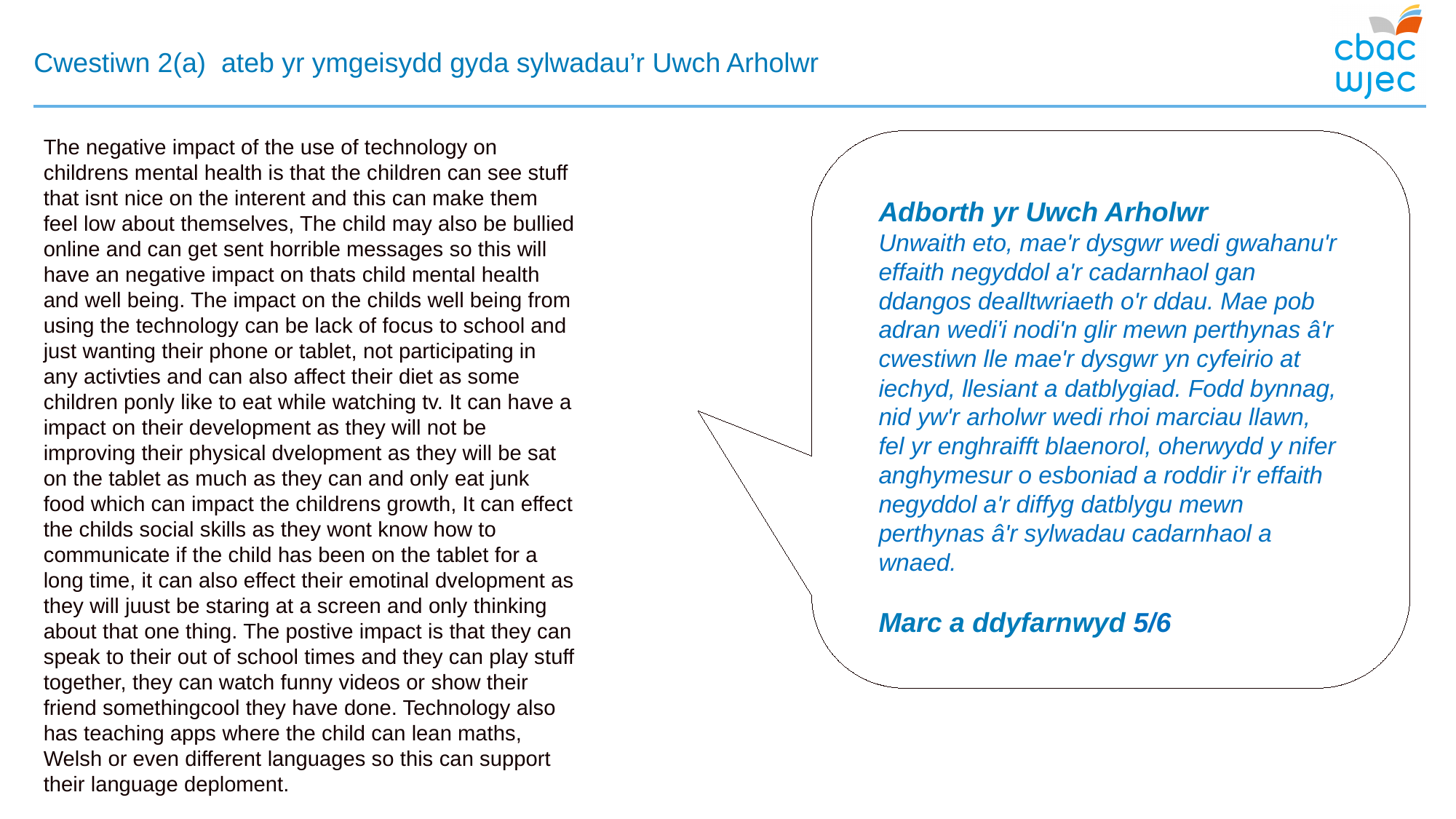

# Cwestiwn 2(a)  ateb yr ymgeisydd gyda sylwadau’r Uwch Arholwr
The negative impact of the use of technology on childrens mental health is that the children can see stuff that isnt nice on the interent and this can make them feel low about themselves, The child may also be bullied online and can get sent horrible messages so this will have an negative impact on thats child mental health and well being. The impact on the childs well being from using the technology can be lack of focus to school and just wanting their phone or tablet, not participating in any activties and can also affect their diet as some children ponly like to eat while watching tv. It can have a impact on their development as they will not be improving their physical dvelopment as they will be sat on the tablet as much as they can and only eat junk food which can impact the childrens growth, It can effect the childs social skills as they wont know how to communicate if the child has been on the tablet for a long time, it can also effect their emotinal dvelopment as they will juust be staring at a screen and only thinking about that one thing. The postive impact is that they can speak to their out of school times and they can play stuff together, they can watch funny videos or show their friend somethingcool they have done. Technology also has teaching apps where the child can lean maths, Welsh or even different languages so this can support their language deploment.

Adborth yr Uwch Arholwr
Unwaith eto, mae'r dysgwr wedi gwahanu'r effaith negyddol a'r cadarnhaol gan ddangos dealltwriaeth o'r ddau. Mae pob adran wedi'i nodi'n glir mewn perthynas â'r cwestiwn lle mae'r dysgwr yn cyfeirio at iechyd, llesiant a datblygiad. Fodd bynnag, nid yw'r arholwr wedi rhoi marciau llawn, fel yr enghraifft blaenorol, oherwydd y nifer anghymesur o esboniad a roddir i'r effaith negyddol a'r diffyg datblygu mewn perthynas â'r sylwadau cadarnhaol a wnaed.
Marc a ddyfarnwyd 5/6